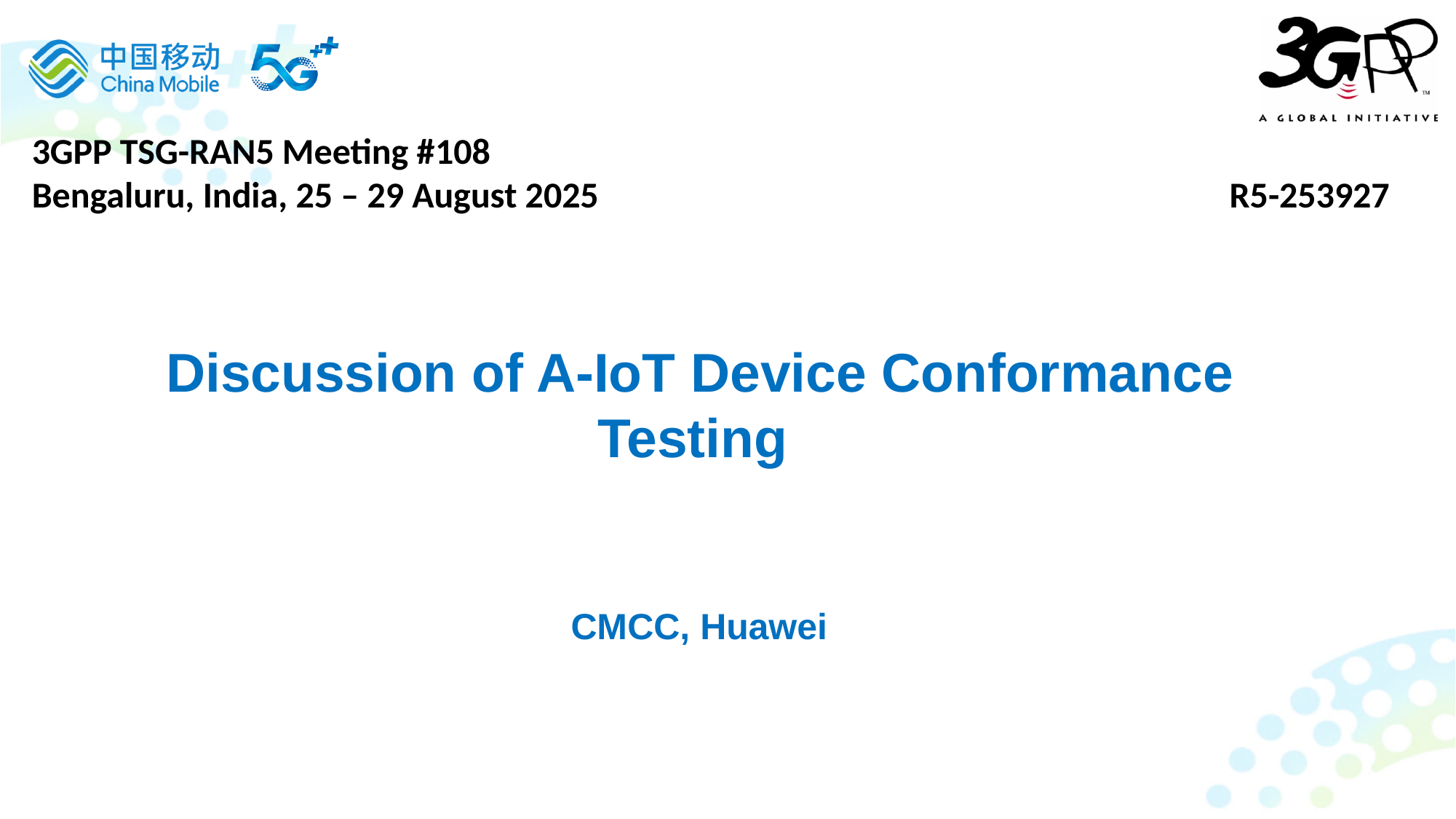

3GPP TSG-RAN5 Meeting #108
Bengaluru, India, 25 – 29 August 2025                                                                             R5-253927
Discussion of A-IoT Device Conformance Testing
CMCC, Huawei